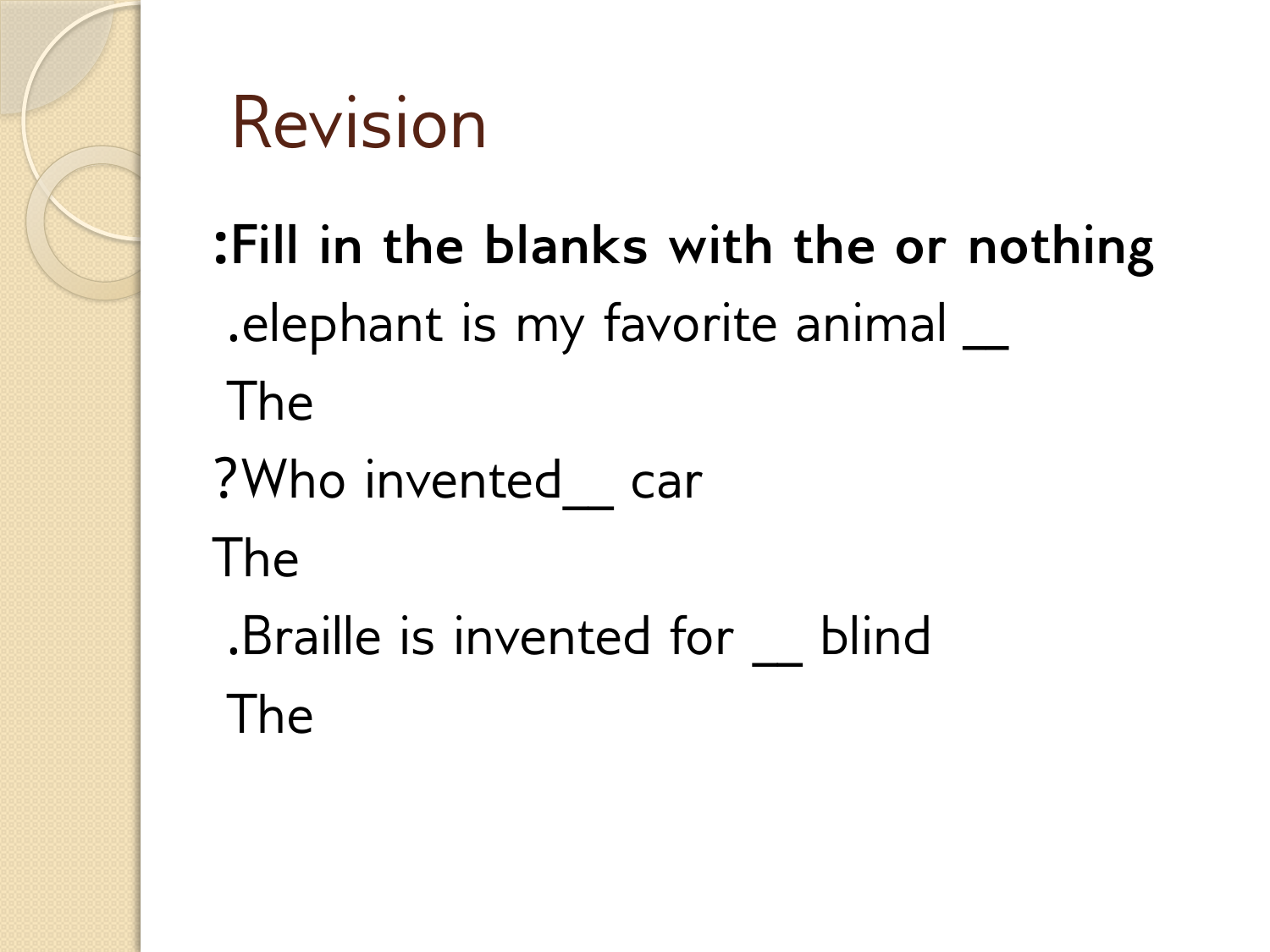

# Revision
Fill in the blanks with the or nothing:
__ elephant is my favorite animal.
The
Who invented__ car?
The
Braille is invented for __ blind.
The